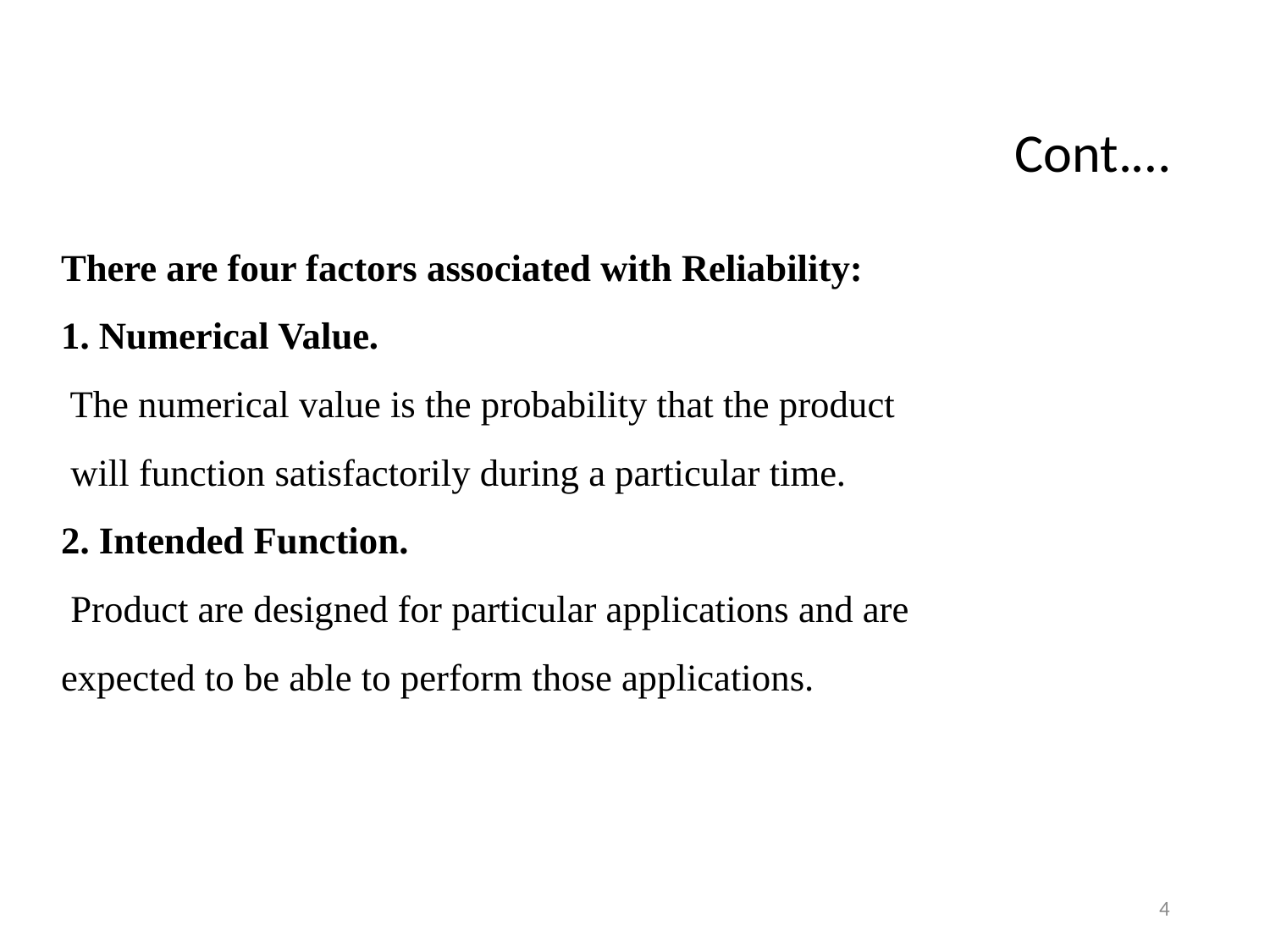

# Cont.…
There are four factors associated with Reliability:
1. Numerical Value.
 The numerical value is the probability that the product
 will function satisfactorily during a particular time.
2. Intended Function.
 Product are designed for particular applications and are
expected to be able to perform those applications.
4